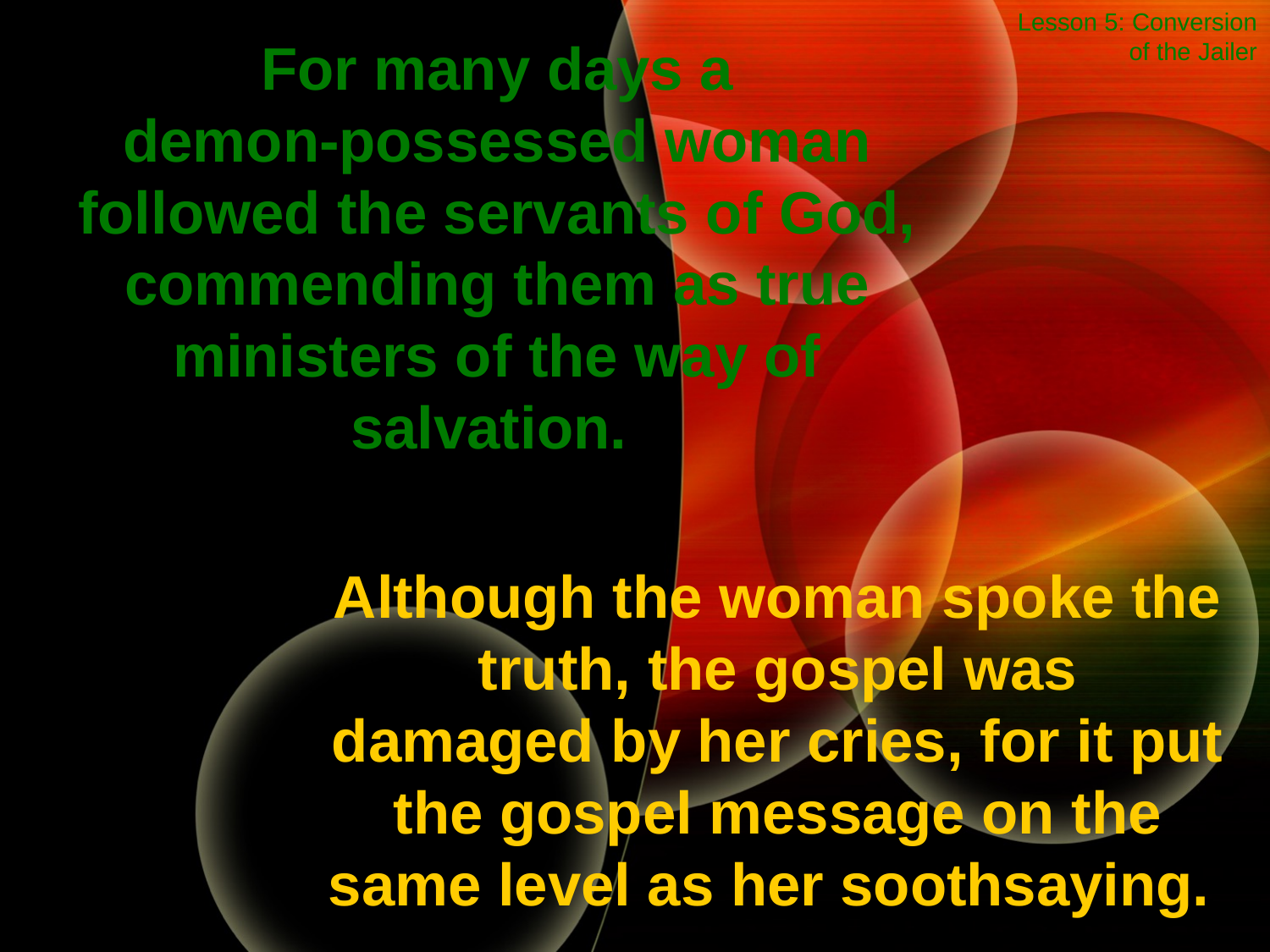

Lesson 5: Conversion of the Jailer
For many days a
demon-possessed woman followed the servants of God, commending them as true ministers of the way of salvation.
Although the woman spoke the truth, the gospel was
damaged by her cries, for it put the gospel message on the same level as her soothsaying.